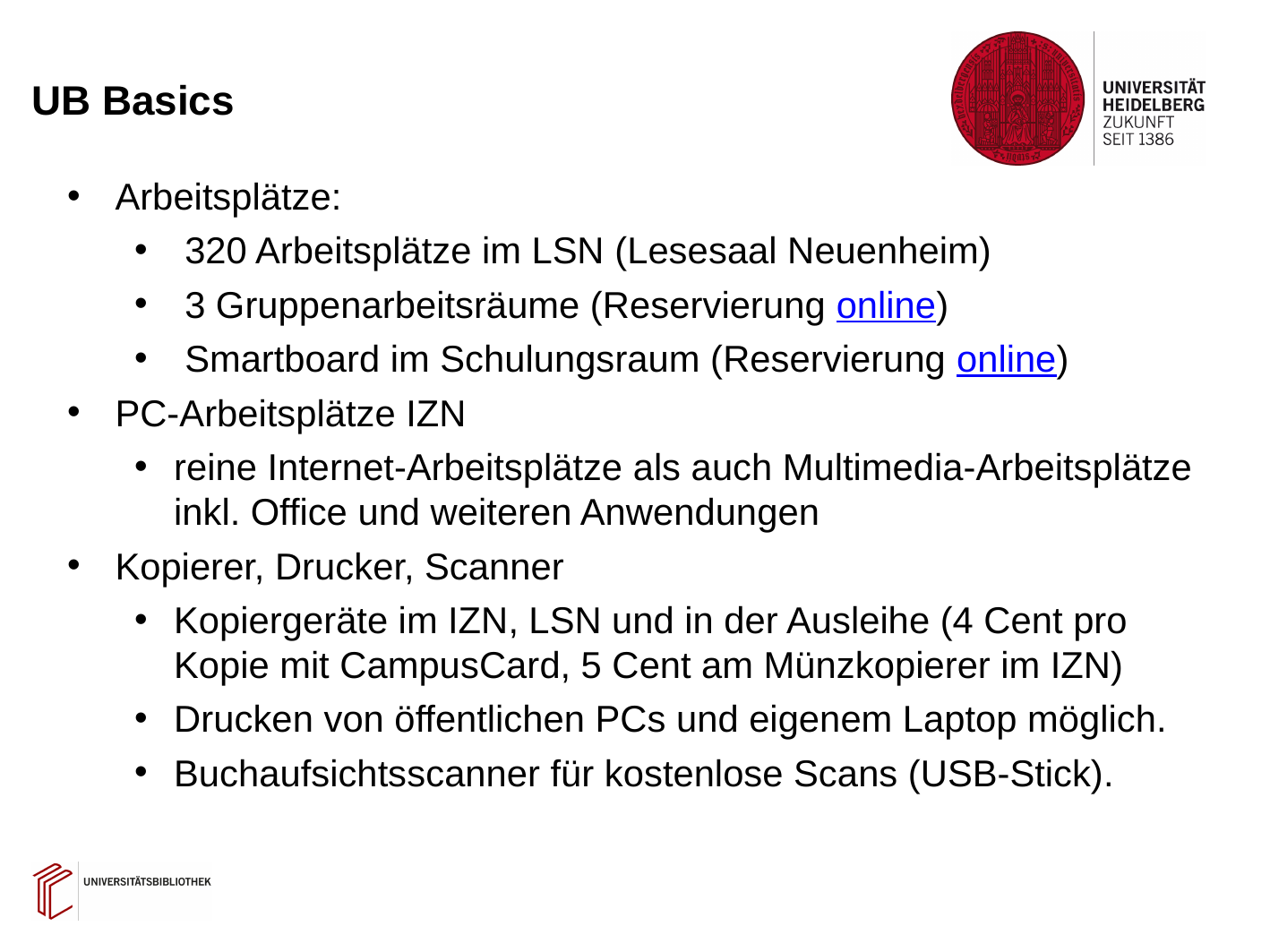

# UB Basics
Arbeitsplätze:
320 Arbeitsplätze im LSN (Lesesaal Neuenheim)
3 Gruppenarbeitsräume (Reservierung online)
Smartboard im Schulungsraum (Reservierung online)
PC-Arbeitsplätze IZN
reine Internet-Arbeitsplätze als auch Multimedia-Arbeitsplätze inkl. Office und weiteren Anwendungen
Kopierer, Drucker, Scanner
Kopiergeräte im IZN, LSN und in der Ausleihe (4 Cent pro Kopie mit CampusCard, 5 Cent am Münzkopierer im IZN)
Drucken von öffentlichen PCs und eigenem Laptop möglich.
Buchaufsichtsscanner für kostenlose Scans (USB-Stick).

9